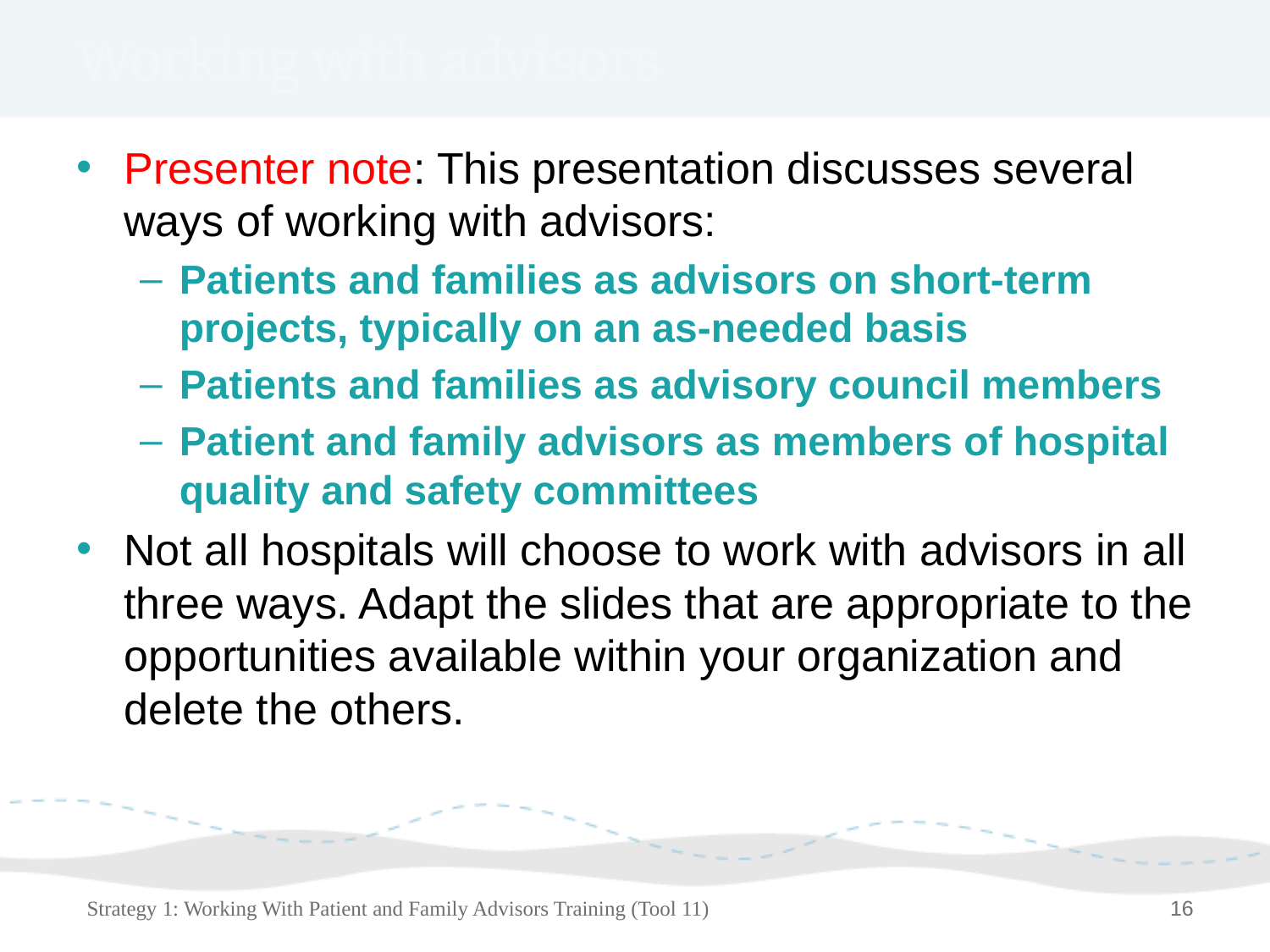

# Working with advisors
Presenter note: This presentation discusses several ways of working with advisors:
Patients and families as advisors on short-term projects, typically on an as-needed basis
Patients and families as advisory council members
Patient and family advisors as members of hospital quality and safety committees
Not all hospitals will choose to work with advisors in all three ways. Adapt the slides that are appropriate to the opportunities available within your organization and delete the others.
Strategy 1: Working With Patient and Family Advisors Training (Tool 11)
16